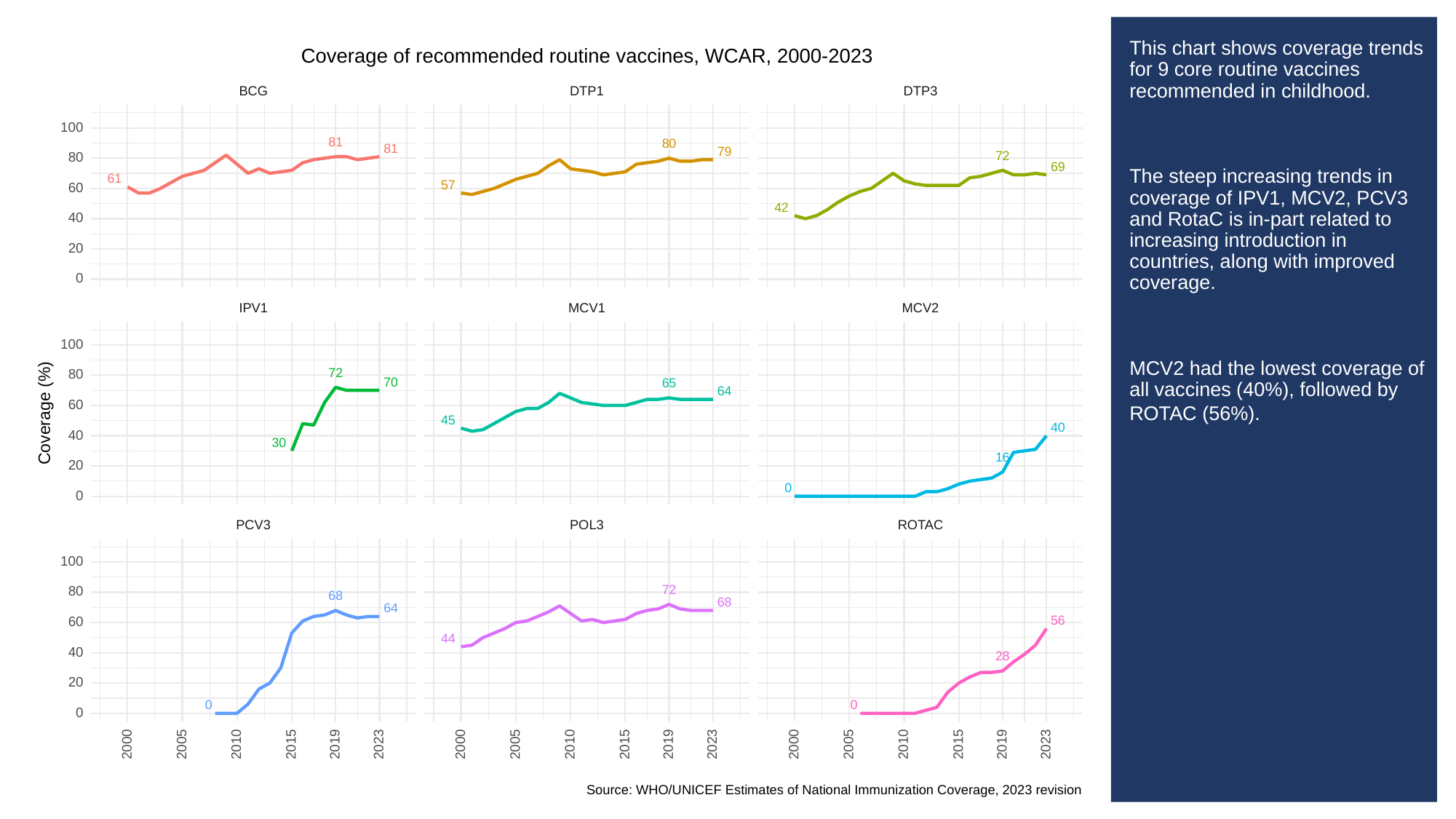

# This chart shows coverage trends for 9 core routine vaccines recommended in childhood.

The steep increasing trends in coverage of IPV1, MCV2, PCV3 and RotaC is in-part related to increasing introduction in countries, along with improved coverage.

MCV2 had the lowest coverage of all vaccines (40%), followed by
ROTAC (56%).

Coverage of recommended routine vaccines, WCAR, 2000-2023
BCG
DTP3
DTP1

100

81
80

81
79
72
80

69

61
57
60

42
40

20

0

MCV1
MCV2
IPV1

100

72
80

70
65
64

60
Coverage (%)

45

40
40

30

16
20

0
0

POL3
PCV3
ROTAC

100

72
80
68

68
64

56
60

44

40
28

20

0
0
0

2023
2023
2023
2000
2005
2010
2015
2019
2000
2005
2010
2015
2019
2000
2005
2010
2015
2019
Source: WHO/UNICEF Estimates of National Immunization Coverage, 2023 revision